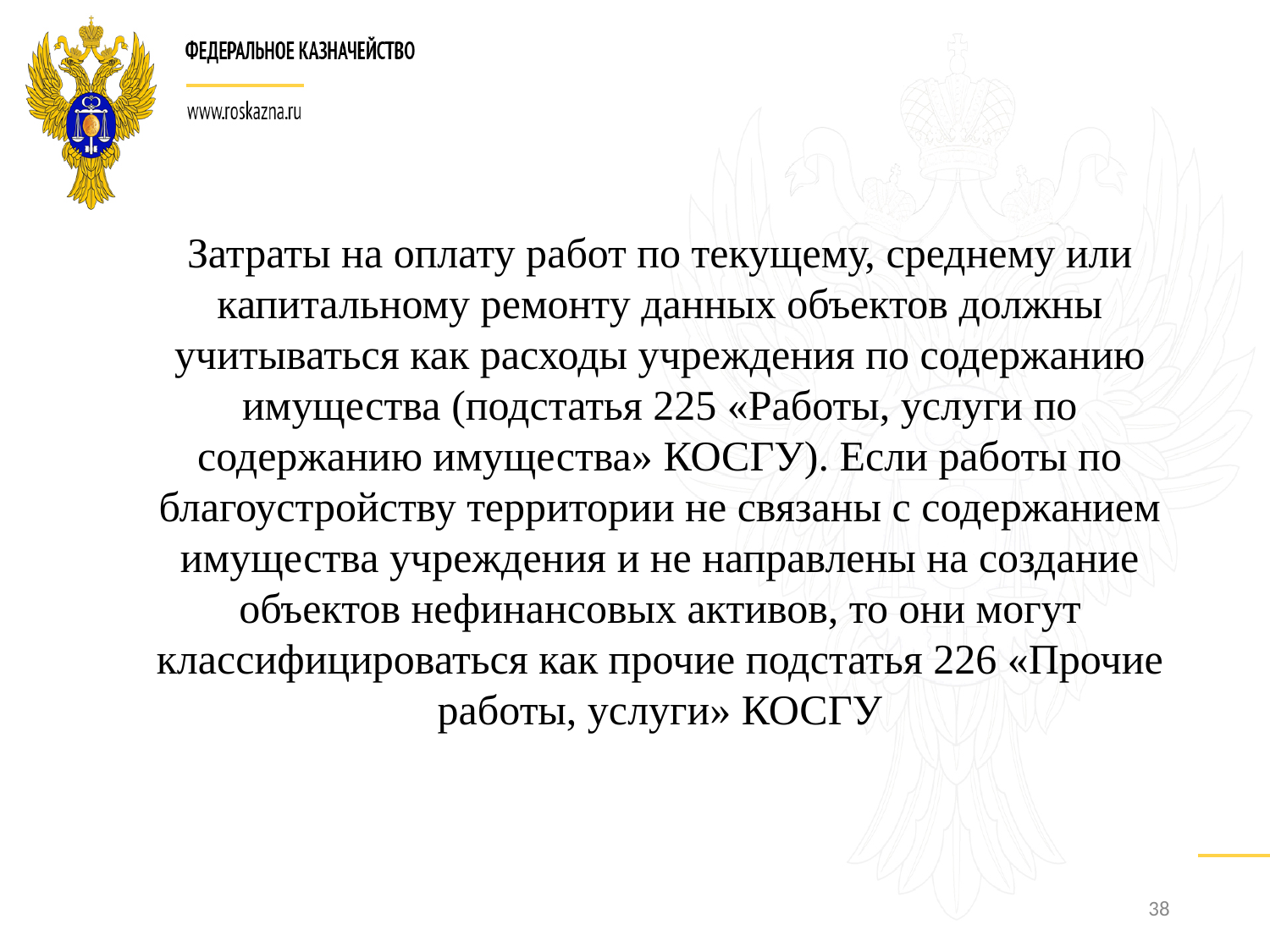

Затраты на оплату работ по текущему, среднему или капитальному ремонту данных объектов должны учитываться как расходы учреждения по содержанию имущества (подстатья 225 «Работы, услуги по содержанию имущества» КОСГУ). Если работы по благоустройству территории не связаны с содержанием имущества учреждения и не направлены на создание объектов нефинансовых активов, то они могут классифицироваться как прочие подстатья 226 «Прочие работы, услуги» КОСГУ
38